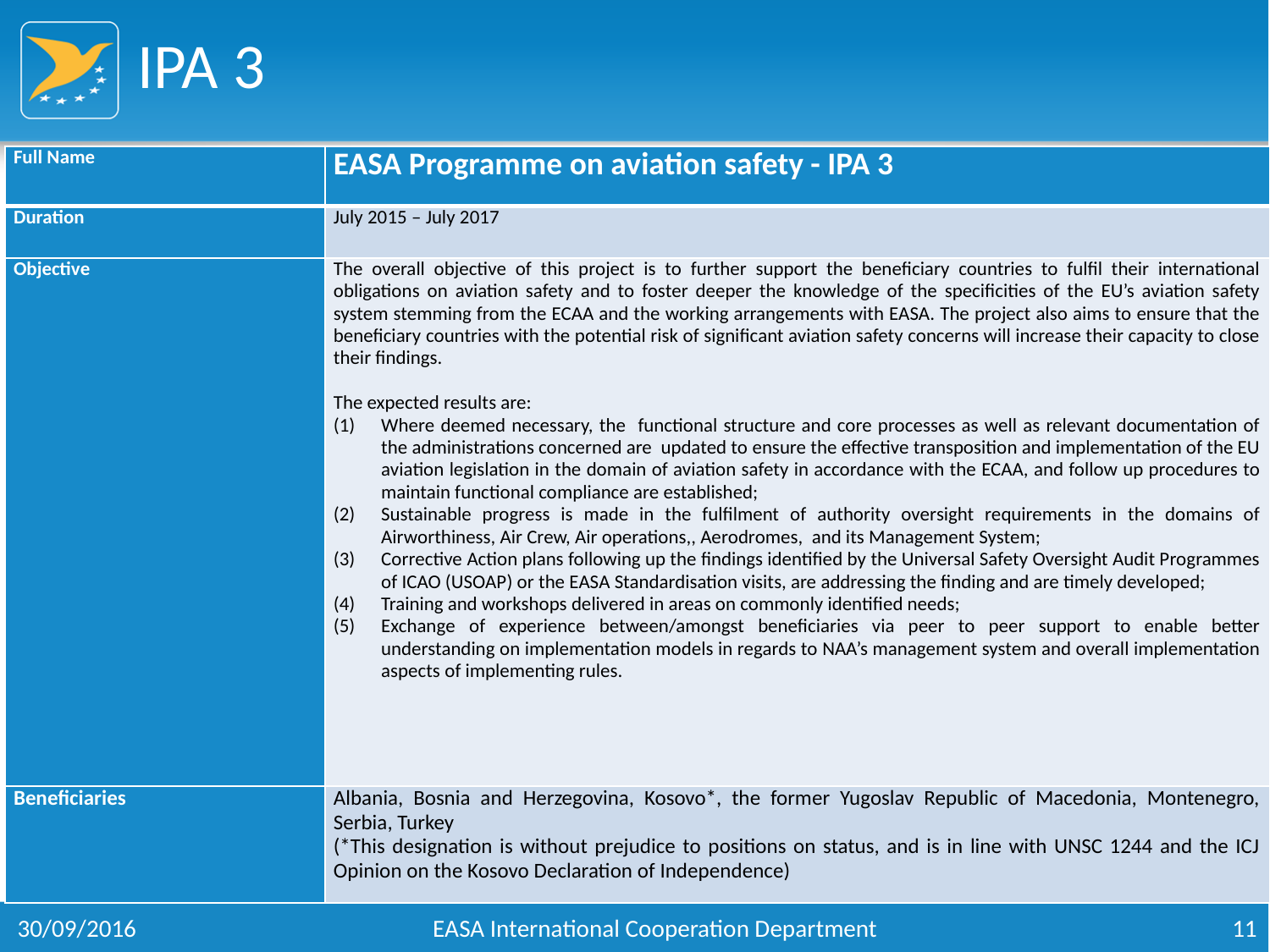

# IPA 3
| Full Name | EASA Programme on aviation safety - IPA 3 |
| --- | --- |
| Duration | July 2015 – July 2017 |
| Objective | The overall objective of this project is to further support the beneficiary countries to fulfil their international obligations on aviation safety and to foster deeper the knowledge of the specificities of the EU’s aviation safety system stemming from the ECAA and the working arrangements with EASA. The project also aims to ensure that the beneficiary countries with the potential risk of significant aviation safety concerns will increase their capacity to close their findings.   The expected results are: Where deemed necessary, the functional structure and core processes as well as relevant documentation of the administrations concerned are updated to ensure the effective transposition and implementation of the EU aviation legislation in the domain of aviation safety in accordance with the ECAA, and follow up procedures to maintain functional compliance are established; Sustainable progress is made in the fulfilment of authority oversight requirements in the domains of Airworthiness, Air Crew, Air operations,, Aerodromes, and its Management System; Corrective Action plans following up the findings identified by the Universal Safety Oversight Audit Programmes of ICAO (USOAP) or the EASA Standardisation visits, are addressing the finding and are timely developed; Training and workshops delivered in areas on commonly identified needs; Exchange of experience between/amongst beneficiaries via peer to peer support to enable better understanding on implementation models in regards to NAA’s management system and overall implementation aspects of implementing rules. |
| Beneficiaries | Albania, Bosnia and Herzegovina, Kosovo\*, the former Yugoslav Republic of Macedonia, Montenegro, Serbia, Turkey (\*This designation is without prejudice to positions on status, and is in line with UNSC 1244 and the ICJ Opinion on the Kosovo Declaration of Independence) |
30/09/2016
EASA International Cooperation Department
11